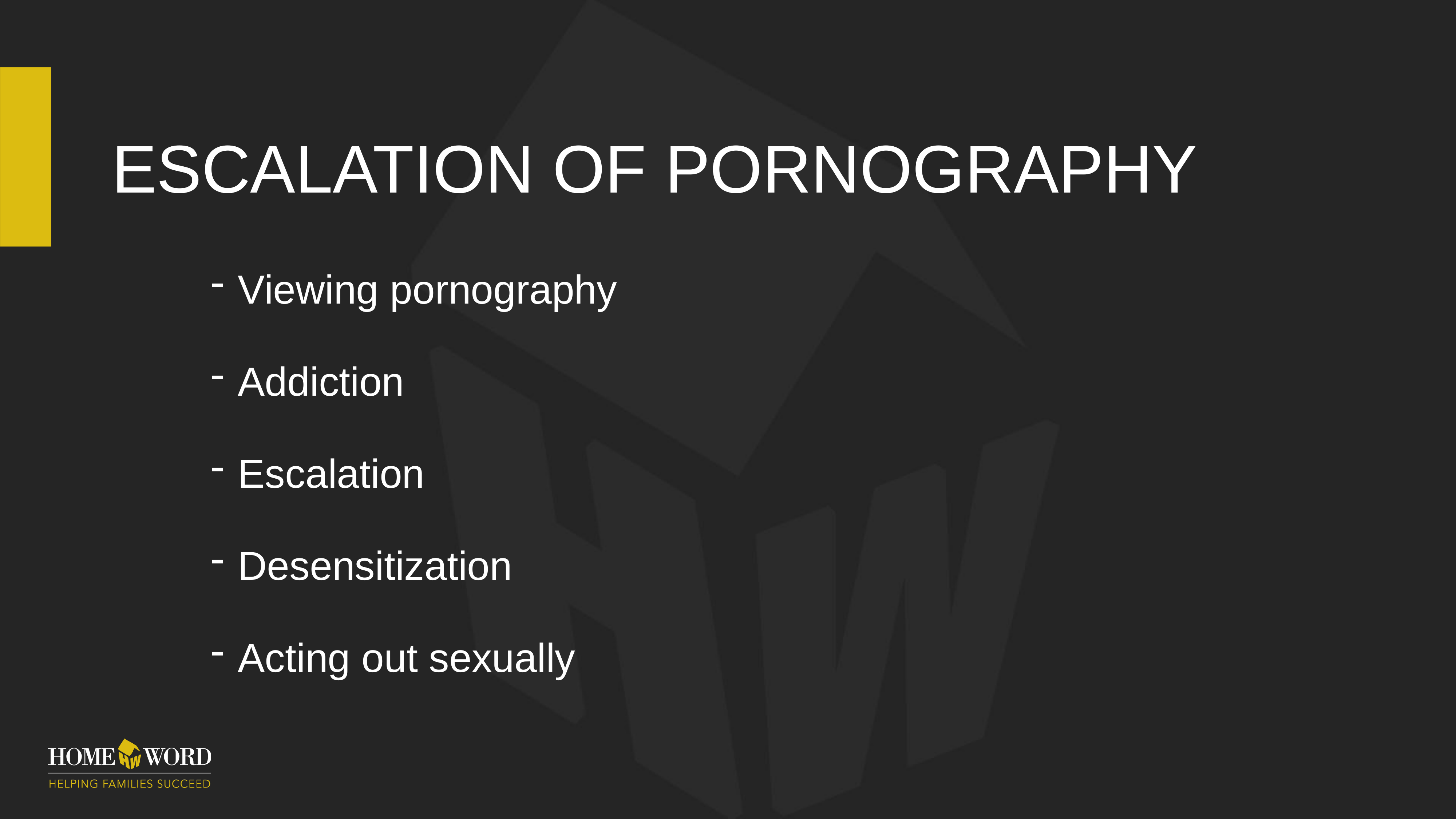

# Escalation of Pornography
Viewing pornography
Addiction
Escalation
Desensitization
Acting out sexually